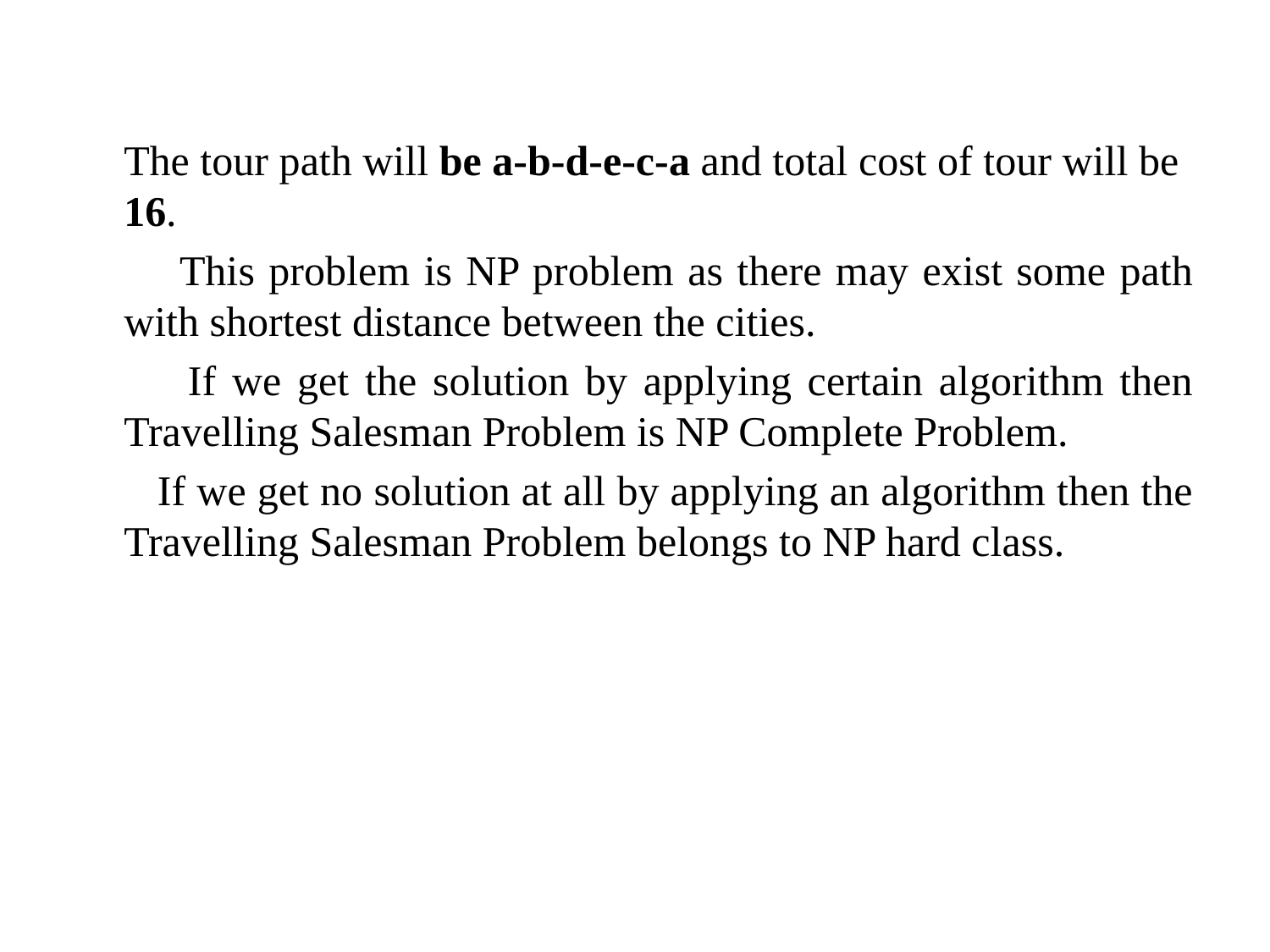

The tour path will be a-b-d-e-c-a and total cost of tour will be 16.
	    This problem is NP problem as there may exist some path with shortest distance between the cities.
	    If we get the solution by applying certain algorithm then Travelling Salesman Problem is NP Complete Problem.
	   If we get no solution at all by applying an algorithm then the Travelling Salesman Problem belongs to NP hard class.